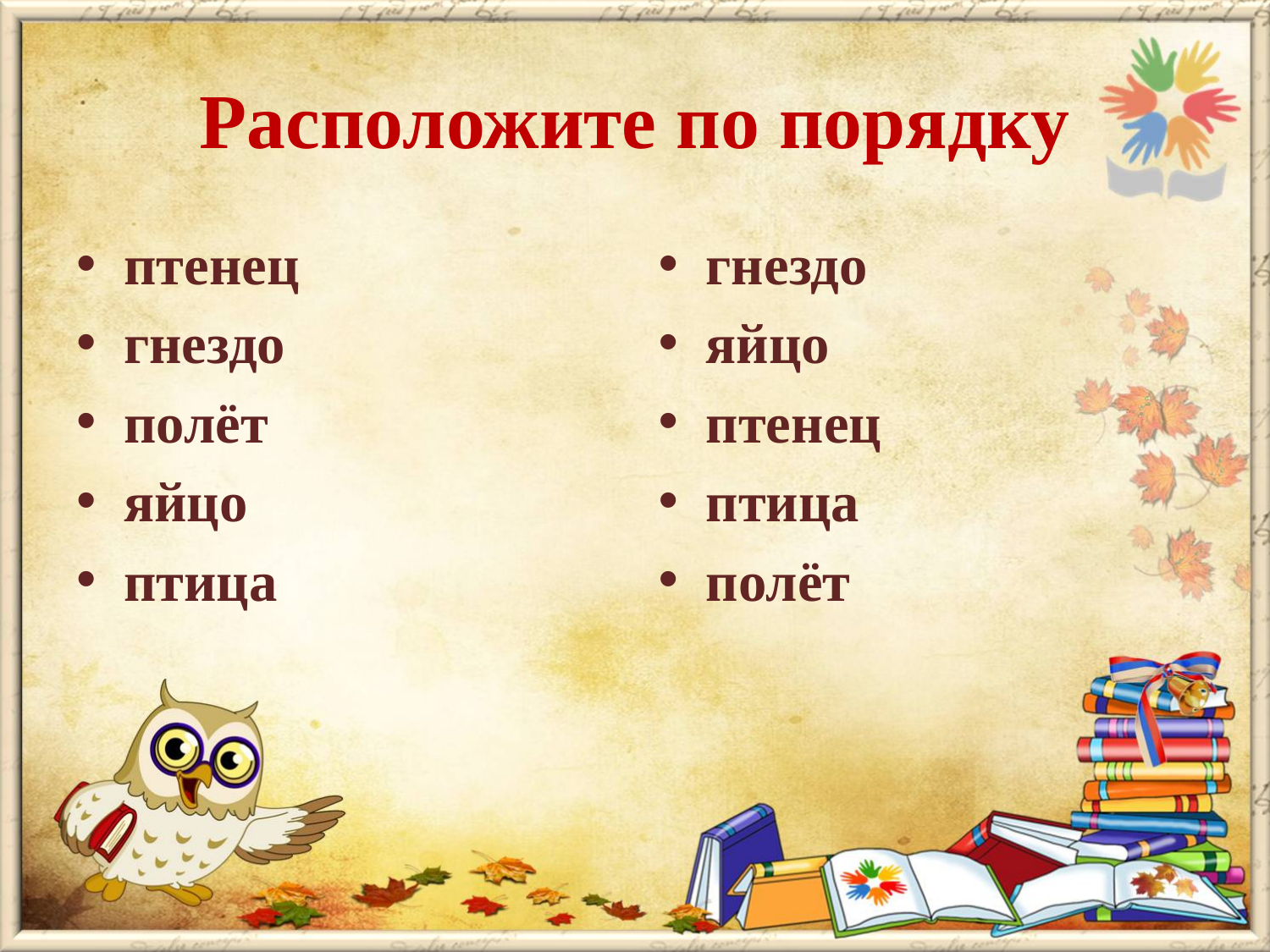

# Расположите по порядку
птенец
гнездо
полёт
яйцо
птица

гнездо
яйцо
птенец
птица
полёт